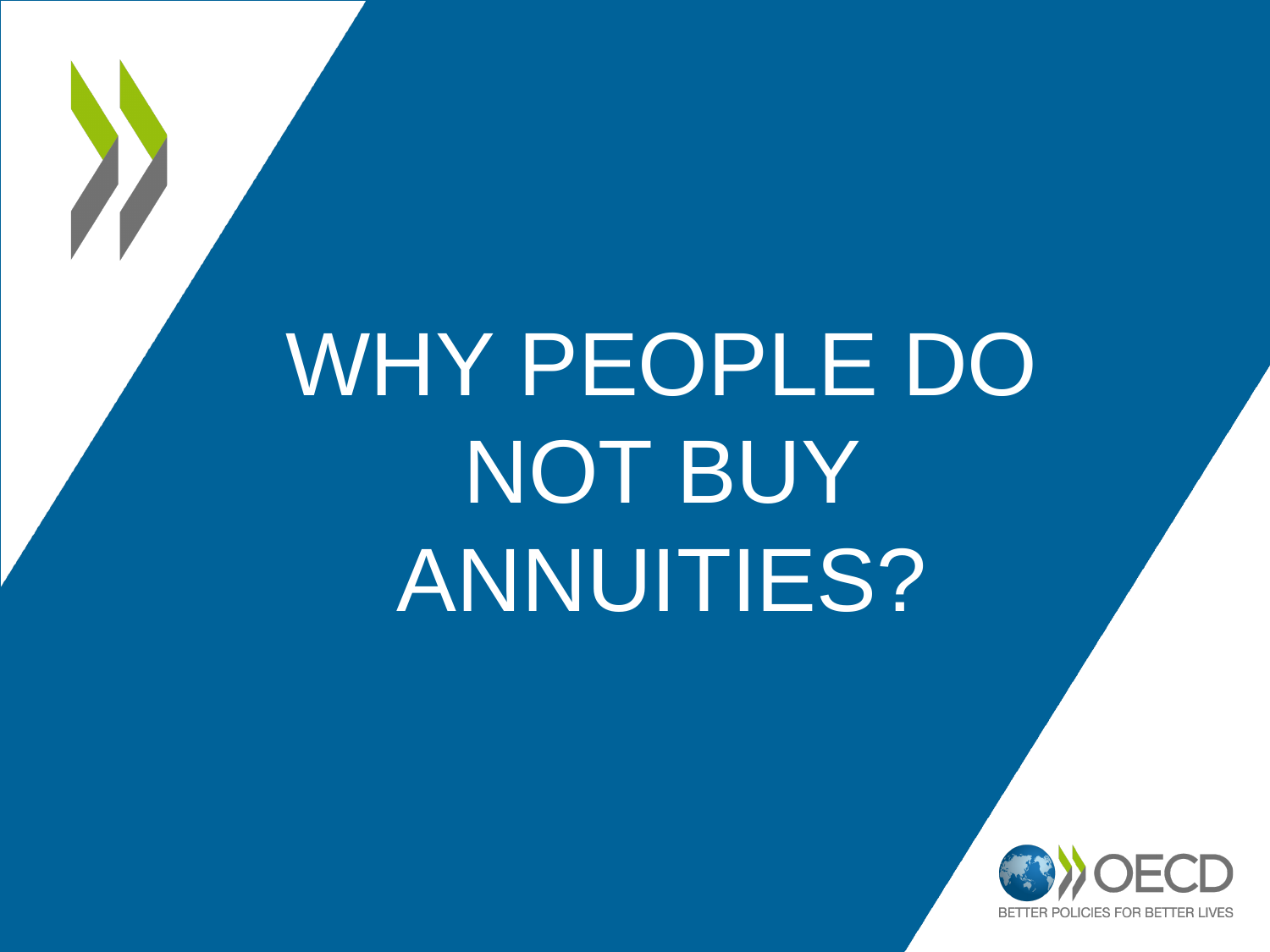

# Why people do not buy annuities?